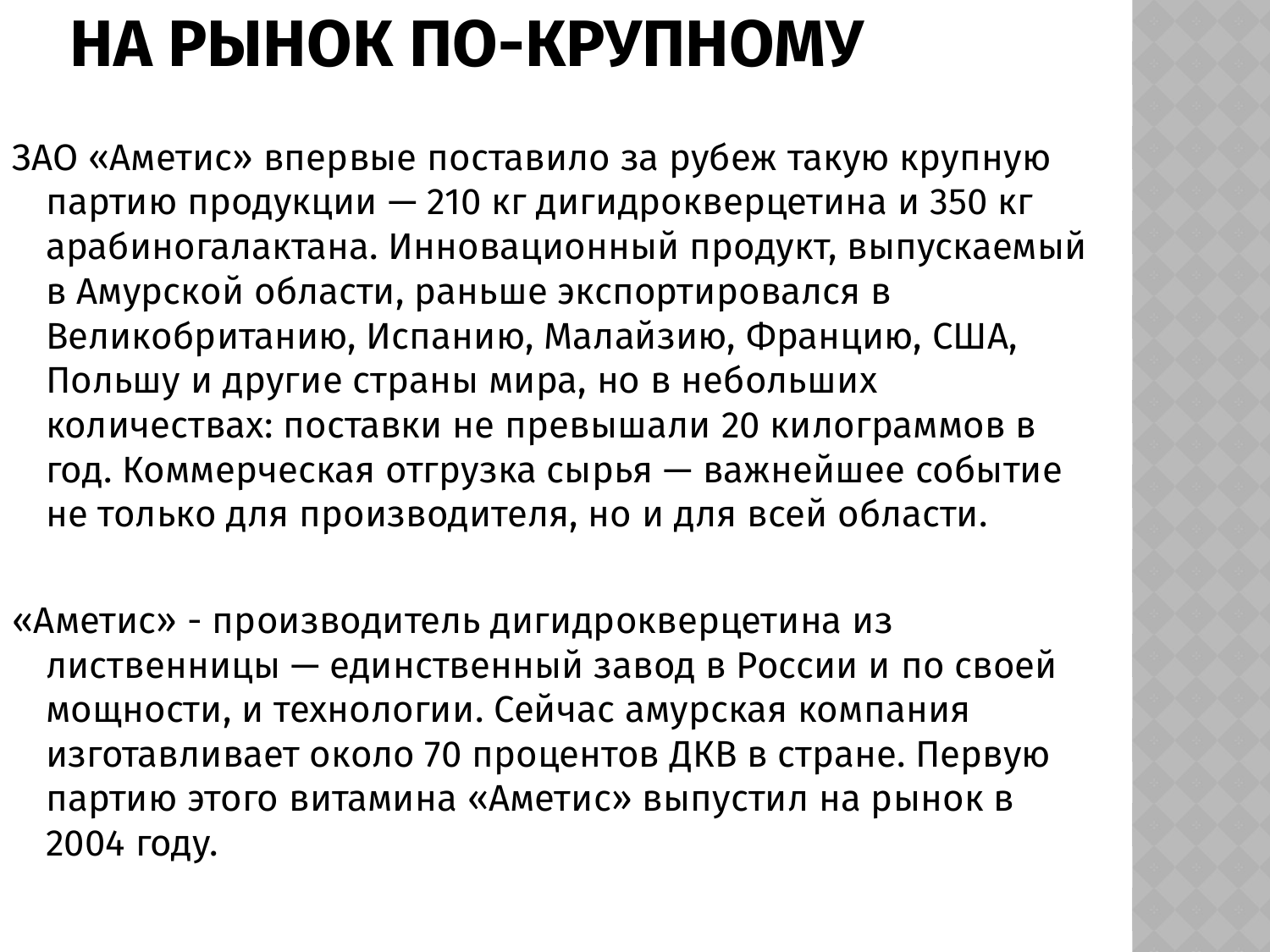

# На рынок по-крупному
ЗАО «Аметис» впервые поставило за рубеж такую крупную партию продукции — 210 кг дигидрокверцетина и 350 кг арабиногалактана. Инновационный продукт, выпускаемый в Амурской области, раньше экспортировался в Великобританию, Испанию, Малайзию, Францию, США, Польшу и другие страны мира, но в небольших количествах: поставки не превышали 20 килограммов в год. Коммерческая отгрузка сырья — важнейшее событие не только для производителя, но и для всей области.

«Аметис» - производитель дигидрокверцетина из лиственницы — единственный завод в России и по своей мощности, и технологии. Сейчас амурская компания изготавливает около 70 процентов ДКВ в стране. Первую партию этого витамина «Аметис» выпустил на рынок в 2004 году.